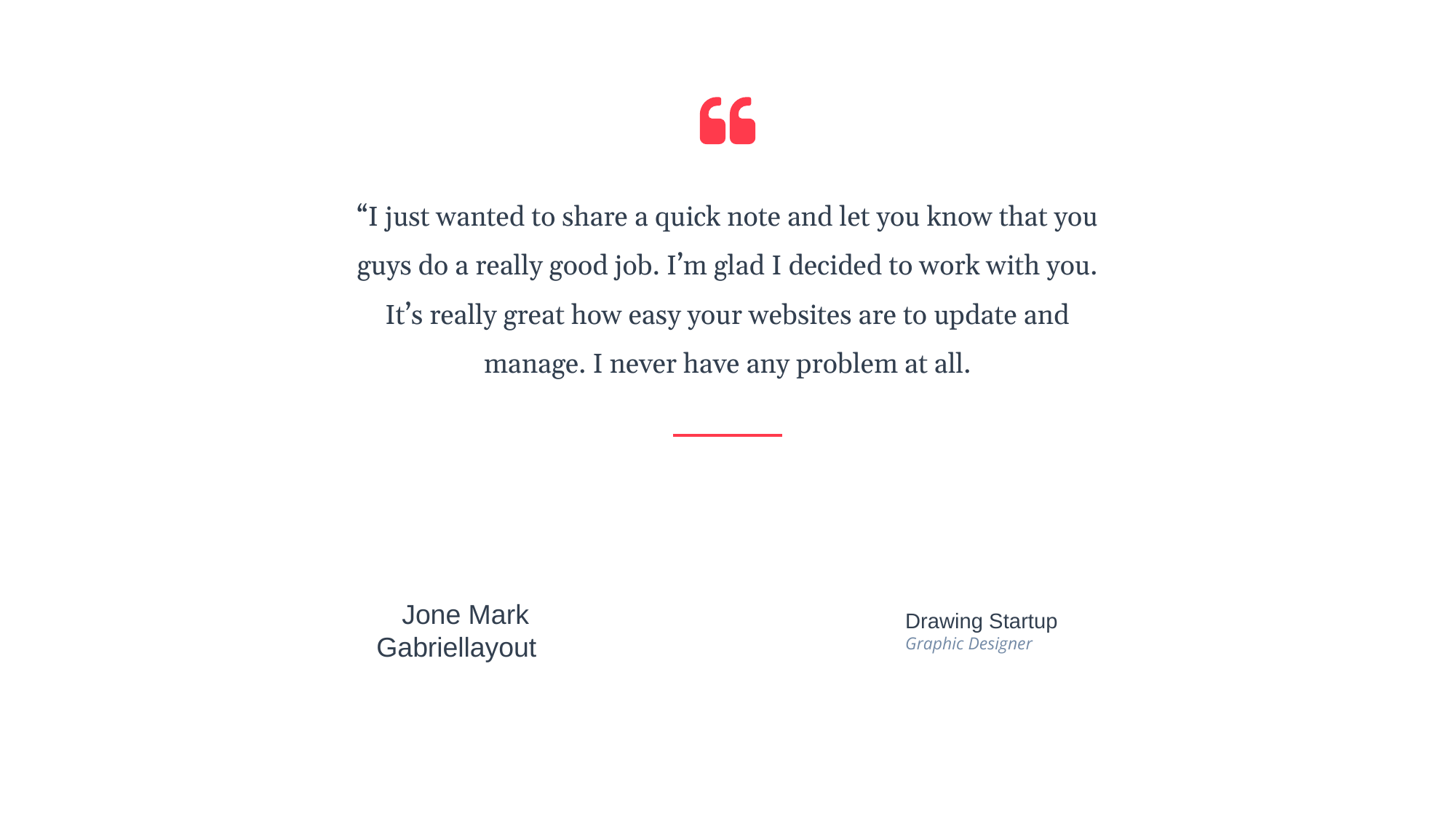

“I just wanted to share a quick note and let you know that you guys do a really good job. I’m glad I decided to work with you. It’s really great how easy your websites are to update and manage. I never have any problem at all.

Jone Mark
Gabriellayout
Drawing Startup
Graphic Designer